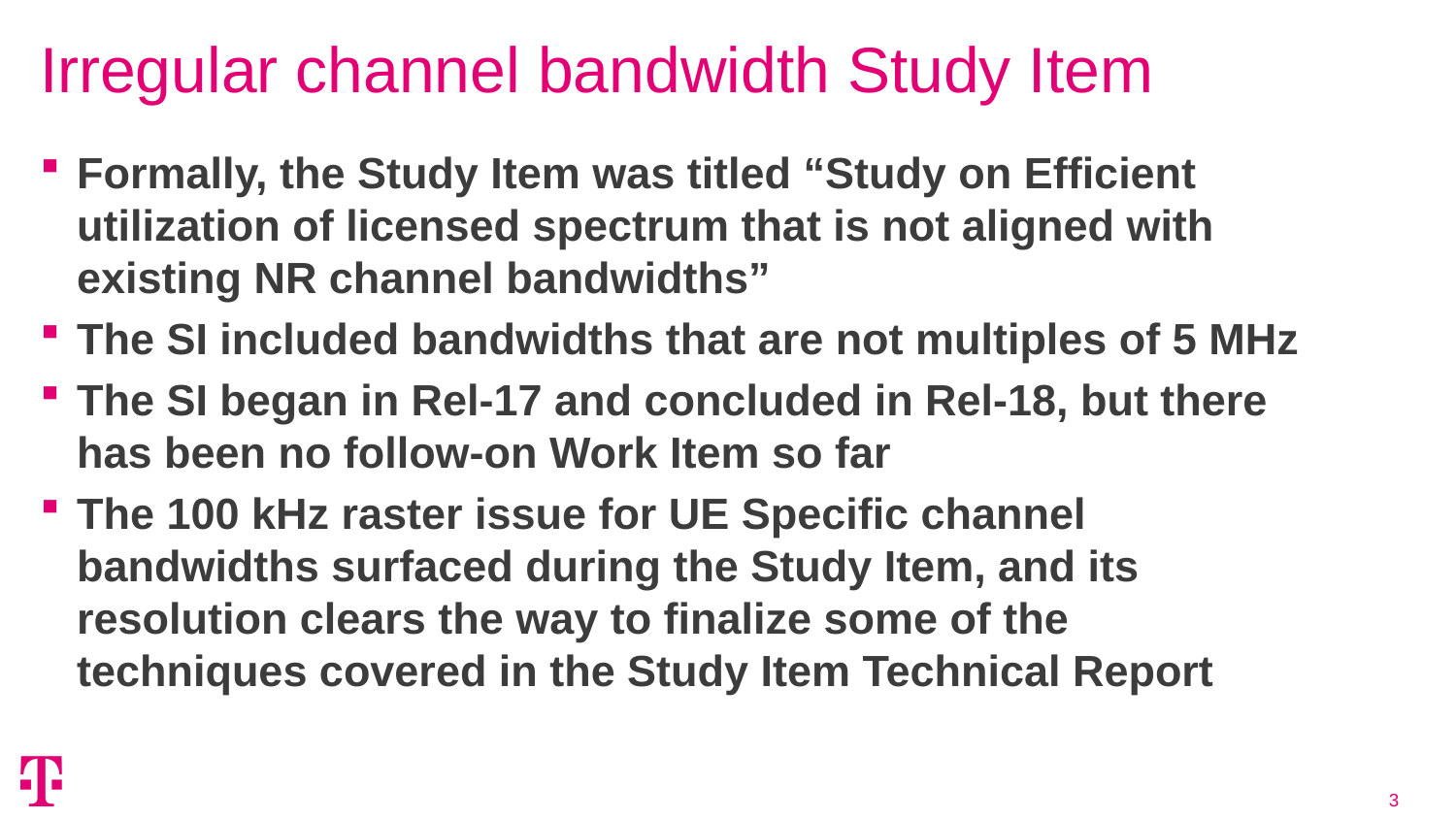

# Irregular channel bandwidth Study Item
Formally, the Study Item was titled “Study on Efficient utilization of licensed spectrum that is not aligned with existing NR channel bandwidths”
The SI included bandwidths that are not multiples of 5 MHz
The SI began in Rel-17 and concluded in Rel-18, but there has been no follow-on Work Item so far
The 100 kHz raster issue for UE Specific channel bandwidths surfaced during the Study Item, and its resolution clears the way to finalize some of the techniques covered in the Study Item Technical Report